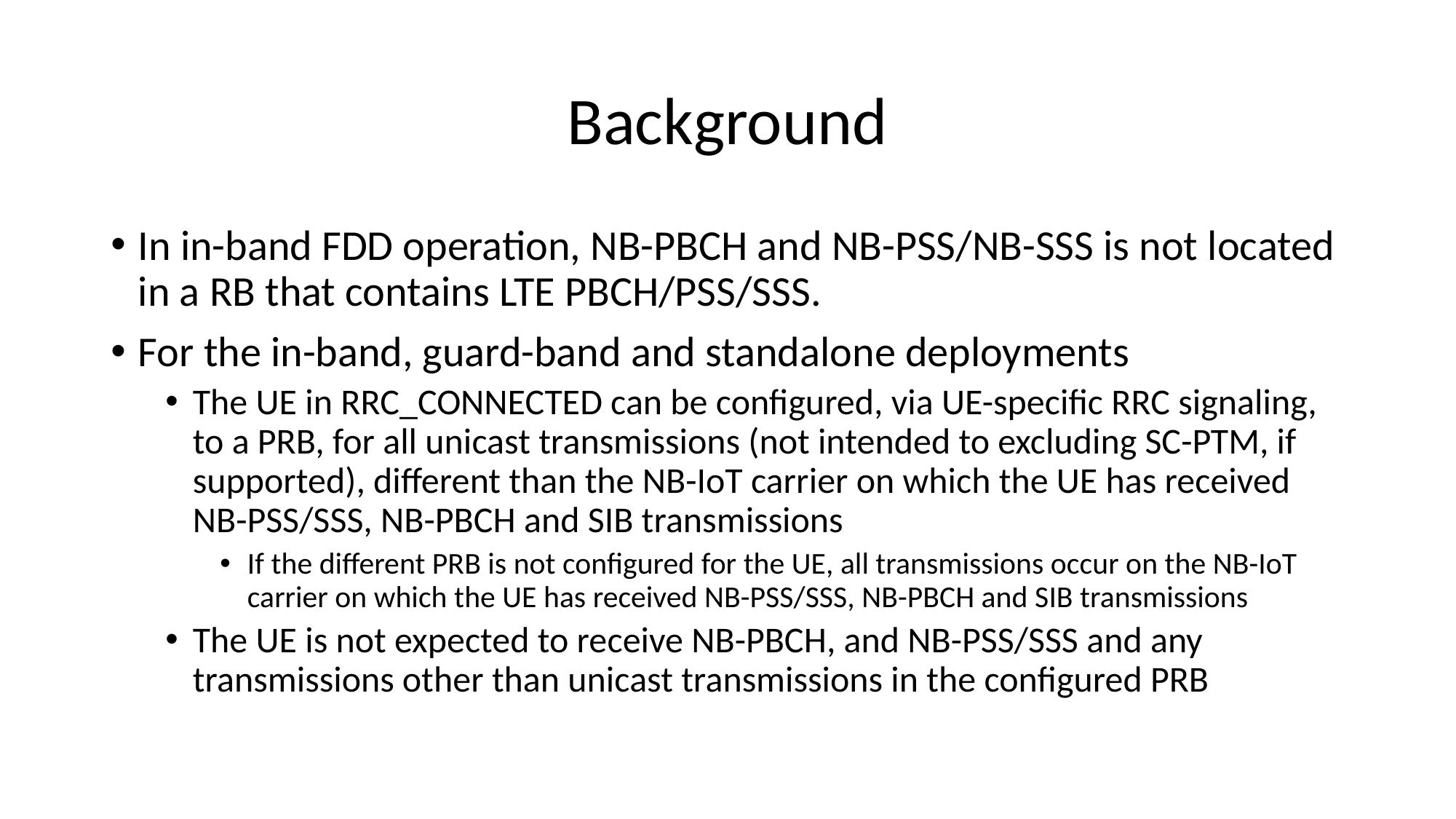

# Background
In in-band FDD operation, NB-PBCH and NB-PSS/NB-SSS is not located in a RB that contains LTE PBCH/PSS/SSS.
For the in-band, guard-band and standalone deployments
The UE in RRC_CONNECTED can be configured, via UE-specific RRC signaling, to a PRB, for all unicast transmissions (not intended to excluding SC-PTM, if supported), different than the NB-IoT carrier on which the UE has received NB-PSS/SSS, NB-PBCH and SIB transmissions
If the different PRB is not configured for the UE, all transmissions occur on the NB-IoT carrier on which the UE has received NB-PSS/SSS, NB-PBCH and SIB transmissions
The UE is not expected to receive NB-PBCH, and NB-PSS/SSS and any transmissions other than unicast transmissions in the configured PRB